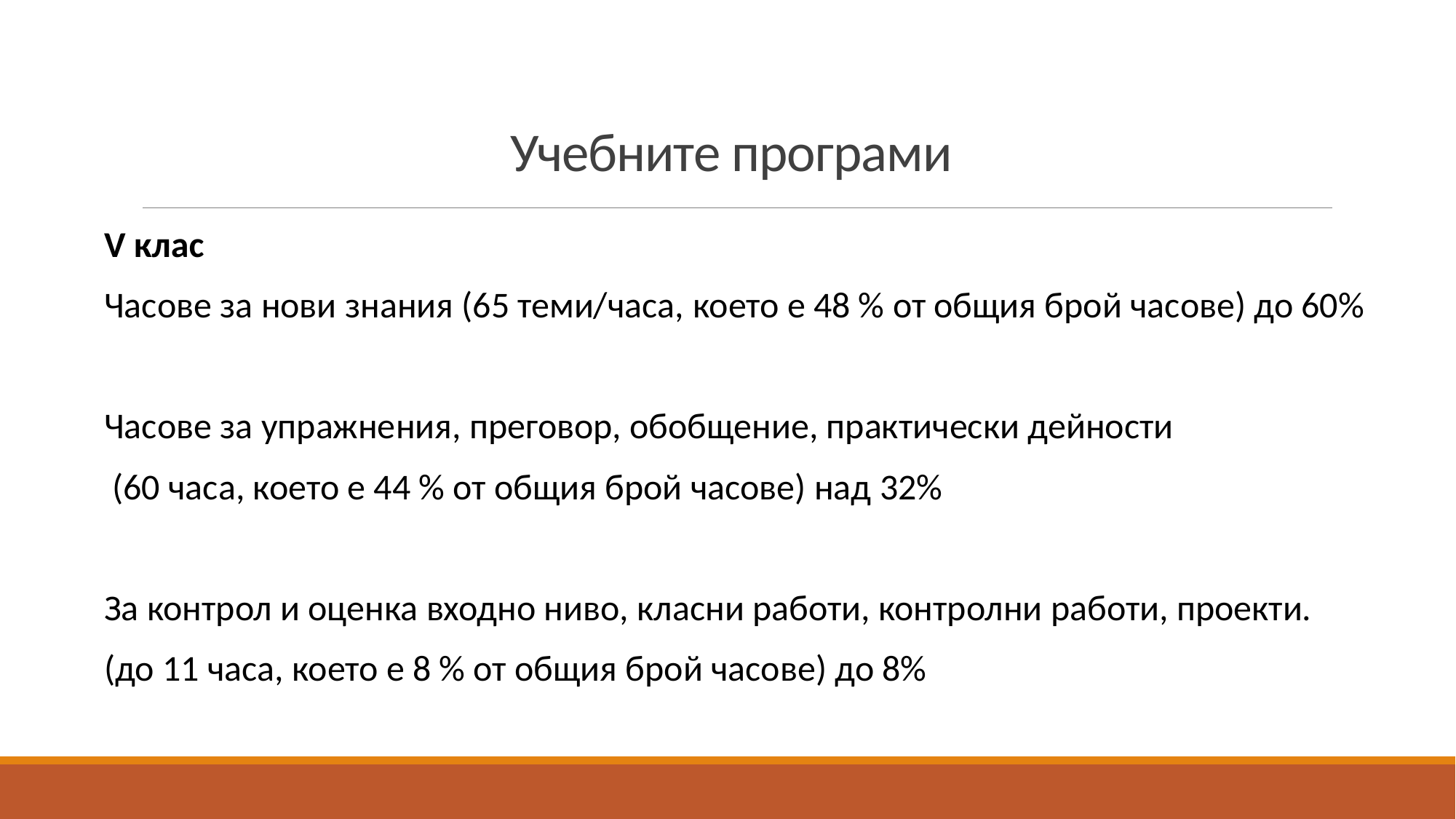

# Учебните програми
V клас
Часове за нови знания (65 теми/часа, което е 48 % от общия брой часове) до 60%

Часове за упражнения, преговор, обобщение, практически дейности
 (60 часа, което е 44 % от общия брой часове) над 32%

За контрол и оценка входно ниво, класни работи, контролни работи, проекти.
(до 11 часа, което е 8 % от общия брой часове) до 8%